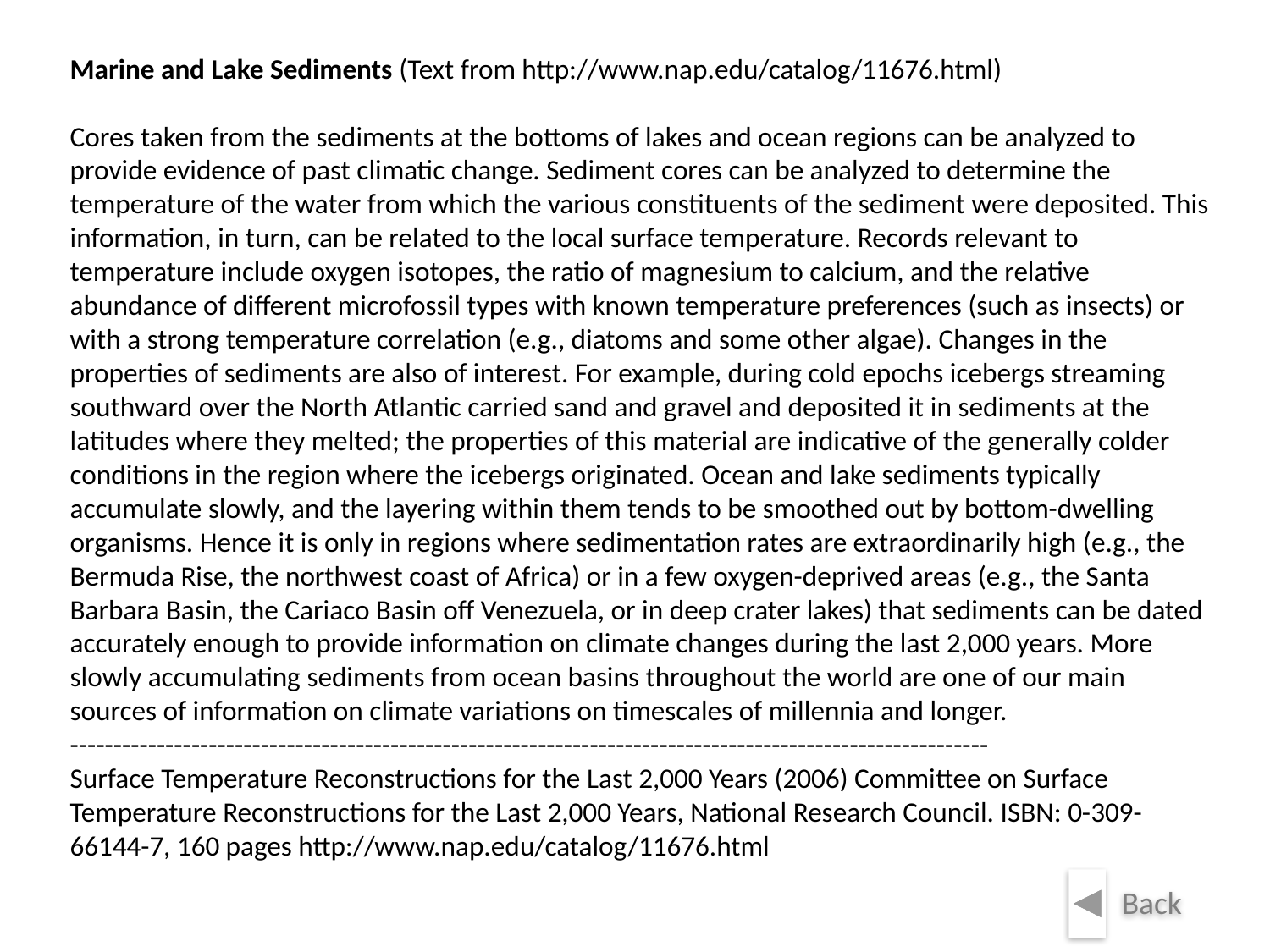

Marine and Lake Sediments (Text from http://www.nap.edu/catalog/11676.html)

Cores taken from the sediments at the bottoms of lakes and ocean regions can be analyzed to provide evidence of past climatic change. Sediment cores can be analyzed to determine the temperature of the water from which the various constituents of the sediment were deposited. This information, in turn, can be related to the local surface temperature. Records relevant to temperature include oxygen isotopes, the ratio of magnesium to calcium, and the relative abundance of different microfossil types with known temperature preferences (such as insects) or with a strong temperature correlation (e.g., diatoms and some other algae). Changes in the properties of sediments are also of interest. For example, during cold epochs icebergs streaming southward over the North Atlantic carried sand and gravel and deposited it in sediments at the latitudes where they melted; the properties of this material are indicative of the generally colder conditions in the region where the icebergs originated. Ocean and lake sediments typically accumulate slowly, and the layering within them tends to be smoothed out by bottom-dwelling organisms. Hence it is only in regions where sedimentation rates are extraordinarily high (e.g., the Bermuda Rise, the northwest coast of Africa) or in a few oxygen-deprived areas (e.g., the Santa Barbara Basin, the Cariaco Basin off Venezuela, or in deep crater lakes) that sediments can be dated accurately enough to provide information on climate changes during the last 2,000 years. More slowly accumulating sediments from ocean basins throughout the world are one of our main sources of information on climate variations on timescales of millennia and longer.
----------------------------------------------------------------------------------------------------------
Surface Temperature Reconstructions for the Last 2,000 Years (2006) Committee on Surface Temperature Reconstructions for the Last 2,000 Years, National Research Council. ISBN: 0-309-66144-7, 160 pages http://www.nap.edu/catalog/11676.html
Back